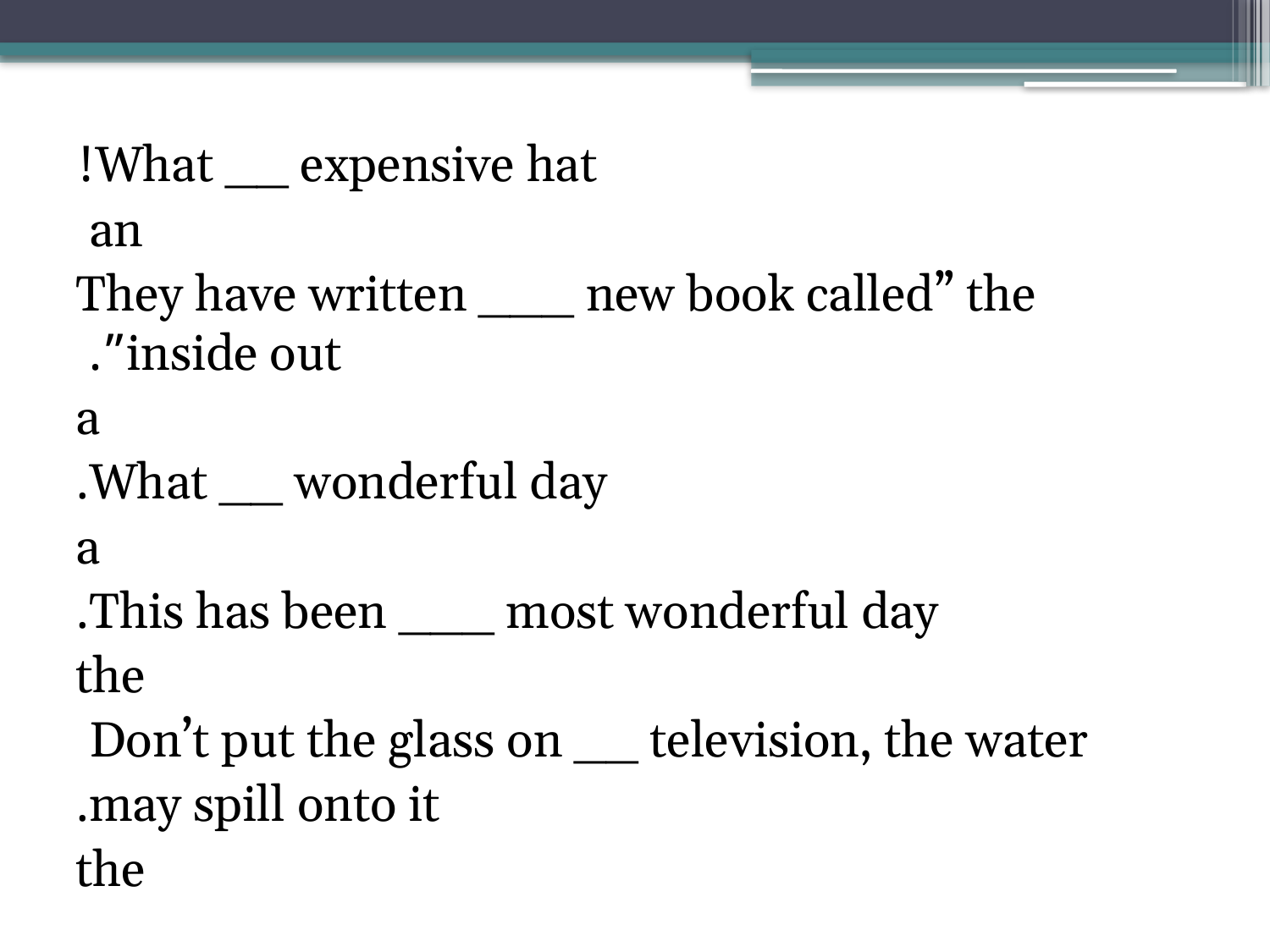

What __ expensive hat!
an
They have written ___ new book called” the inside out”.
a
What __ wonderful day.
a
This has been ___ most wonderful day.
the
Don’t put the glass on __ television, the water
may spill onto it.
the